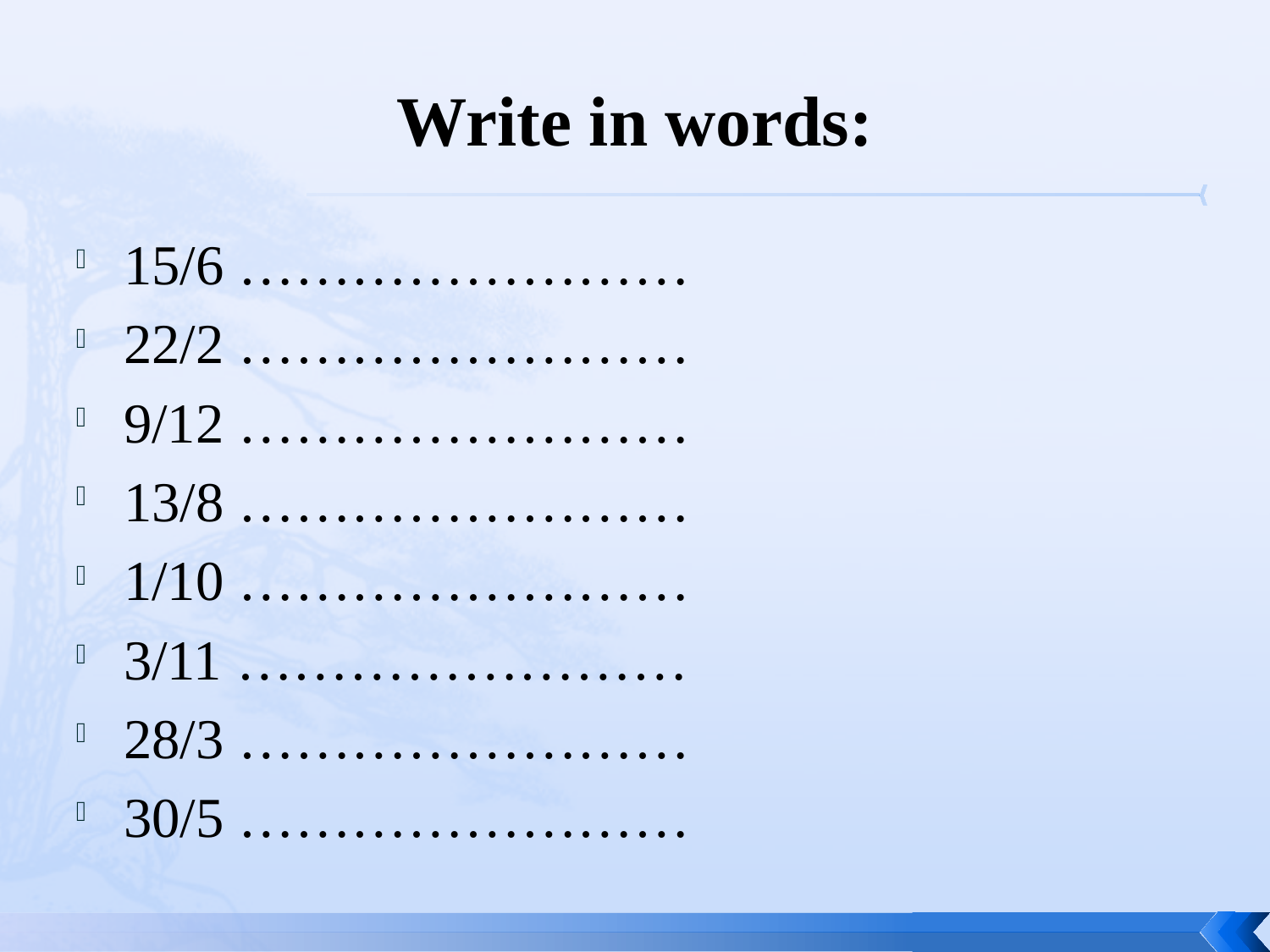

# Write in words:
15/6 ……………………
22/2 ……………………
9/12 ……………………
13/8 ……………………
1/10 ……………………
3/11 ……………………
28/3 ……………………
30/5 ……………………